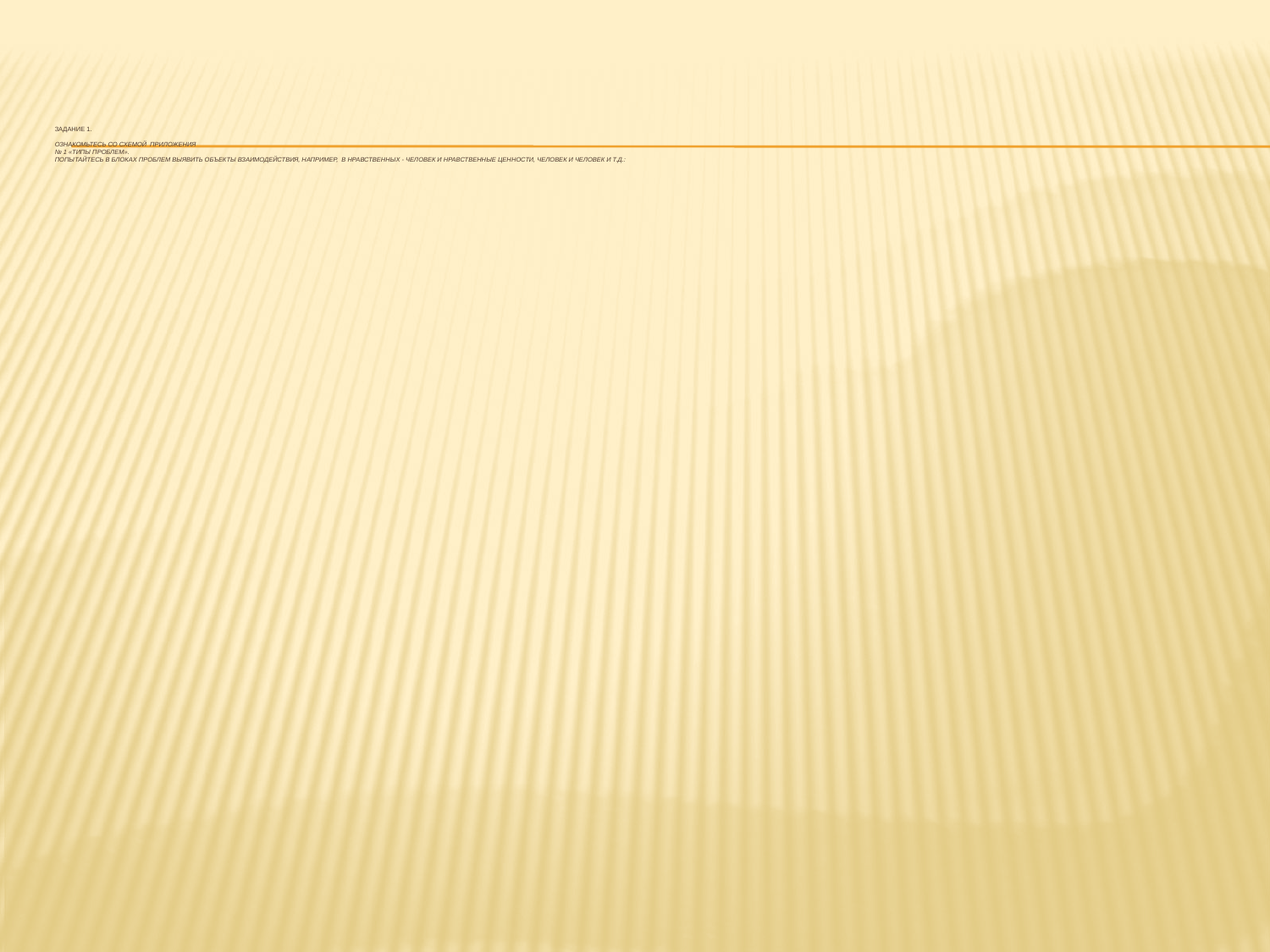

# Задание 1. Ознакомьтесь со схемой  приложения № 1 «Типы проблем». Попытайтесь в блоках проблем выявить объекты взаимодействия, например,  в нравственных - человек и нравственные ценности, человек и человек и т.д.: